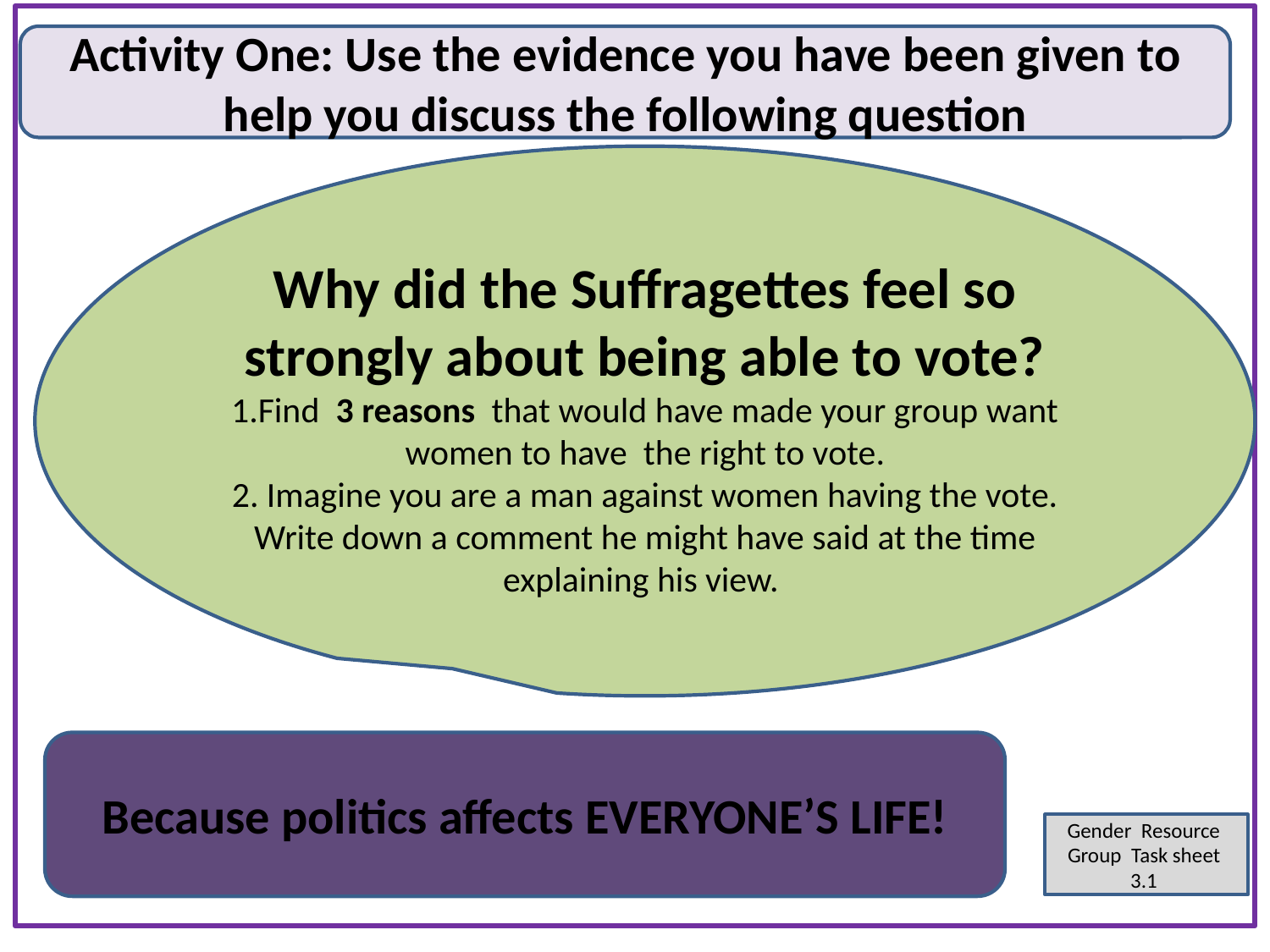

Activity One: Use the evidence you have been given to help you discuss the following question

Why did the Suffragettes feel so strongly about being able to vote?
1.Find  3 reasons  that would have made your group want women to have  the right to vote.
2. Imagine you are a man against women having the vote. Write down a comment he might have said at the time explaining his view.

.
Because politics affects EVERYONE’S LIFE!
Gender  Resource
Group  Task sheet
3.1